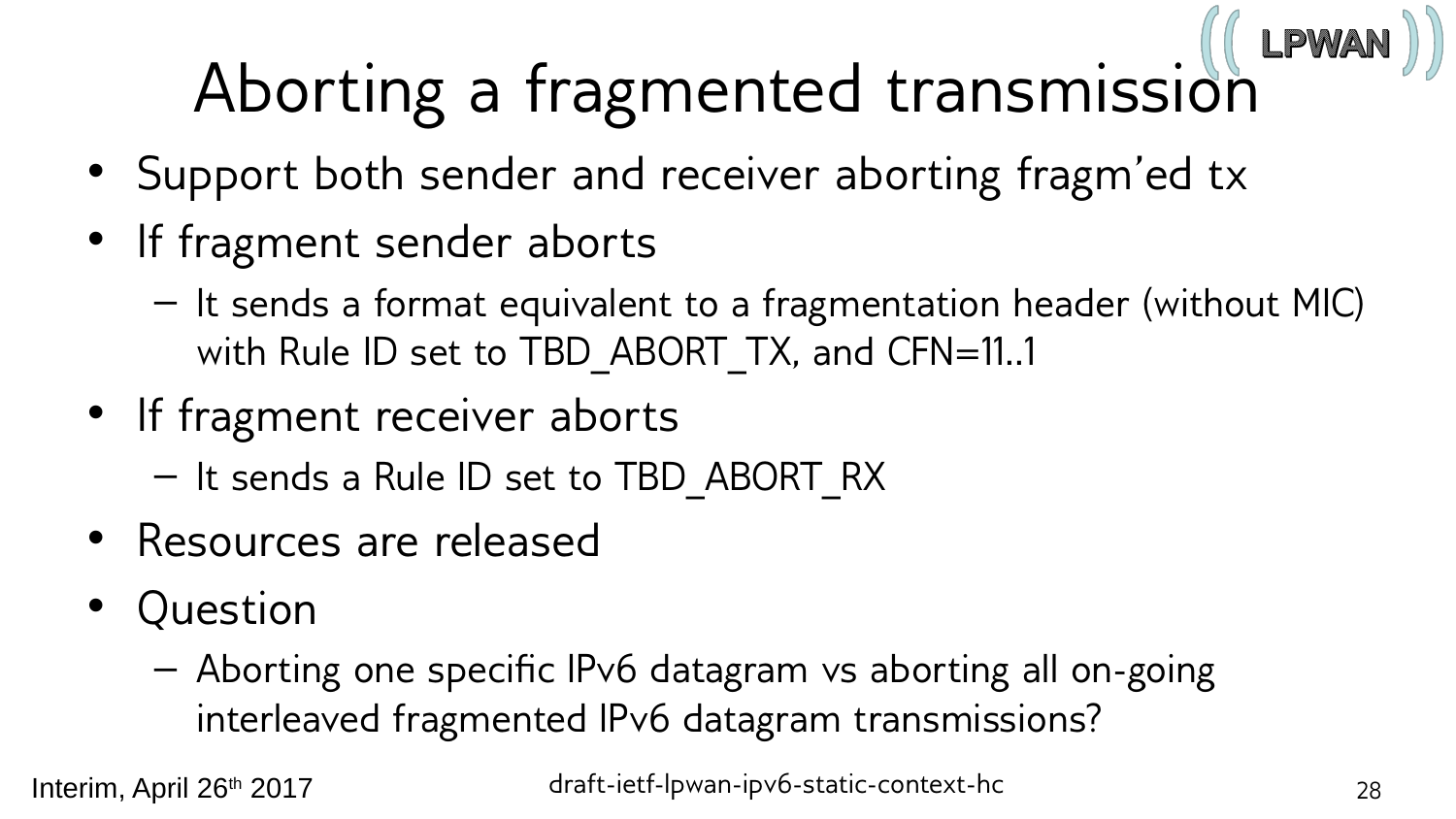

# Aborting a fragmented transmission
Support both sender and receiver aborting fragm’ed tx
If fragment sender aborts
It sends a format equivalent to a fragmentation header (without MIC) with Rule ID set to TBD_ABORT_TX, and CFN=11..1
If fragment receiver aborts
It sends a Rule ID set to TBD_ABORT_RX
Resources are released
Question
Aborting one specific IPv6 datagram vs aborting all on-going interleaved fragmented IPv6 datagram transmissions?

draft-ietf-lpwan-ipv6-static-context-hc
28